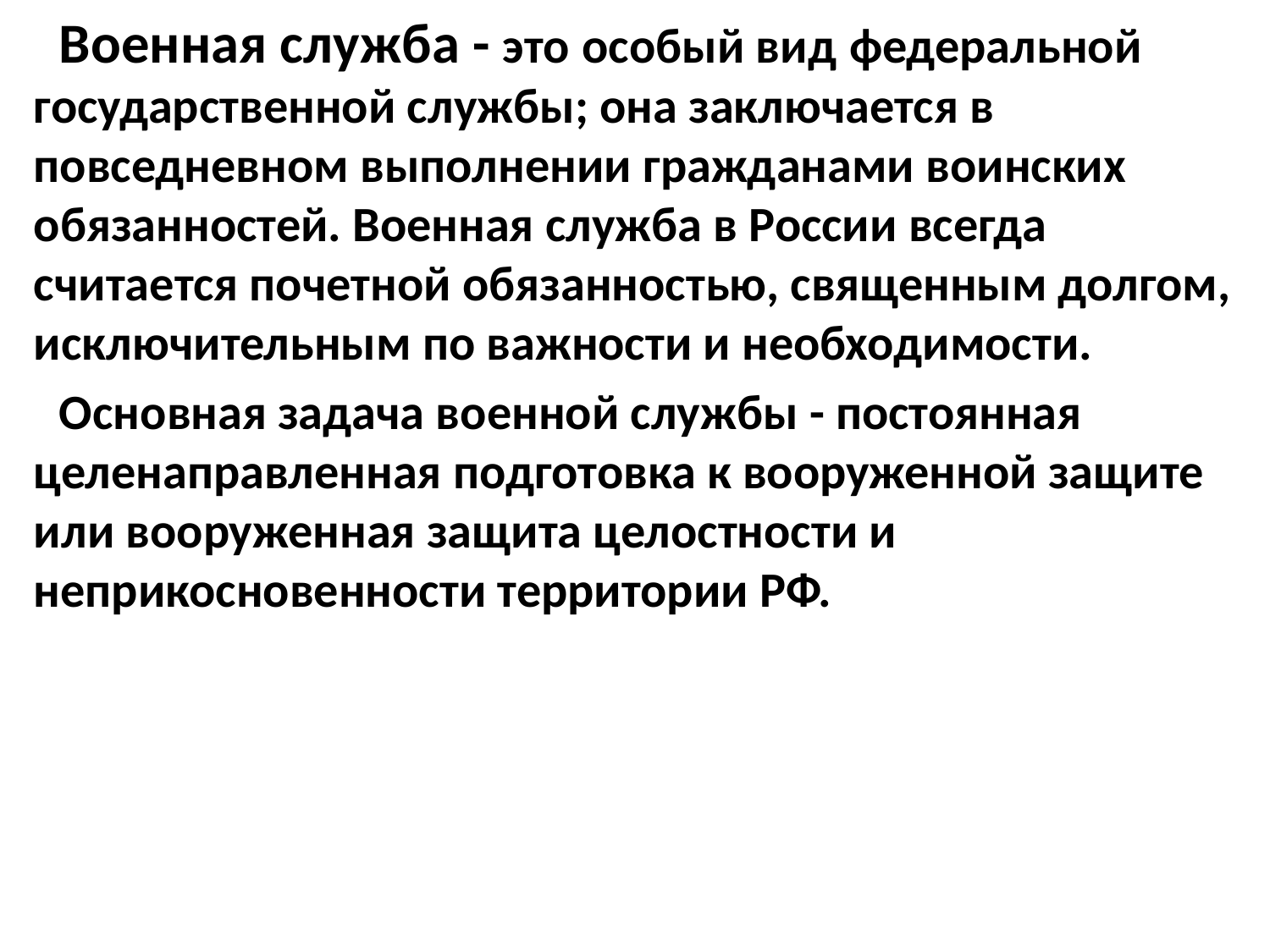

Военная служба - это особый вид федеральной государственной службы; она заключается в повседневном выполнении гражданами воинских обязанностей. Военная служба в России всегда считается почетной обязанностью, священным долгом, исключительным по важности и необходимости.
Основная задача военной службы - постоянная целенаправленная подготовка к вооруженной защите или вооруженная защита целостности и неприкосновенности территории РФ.